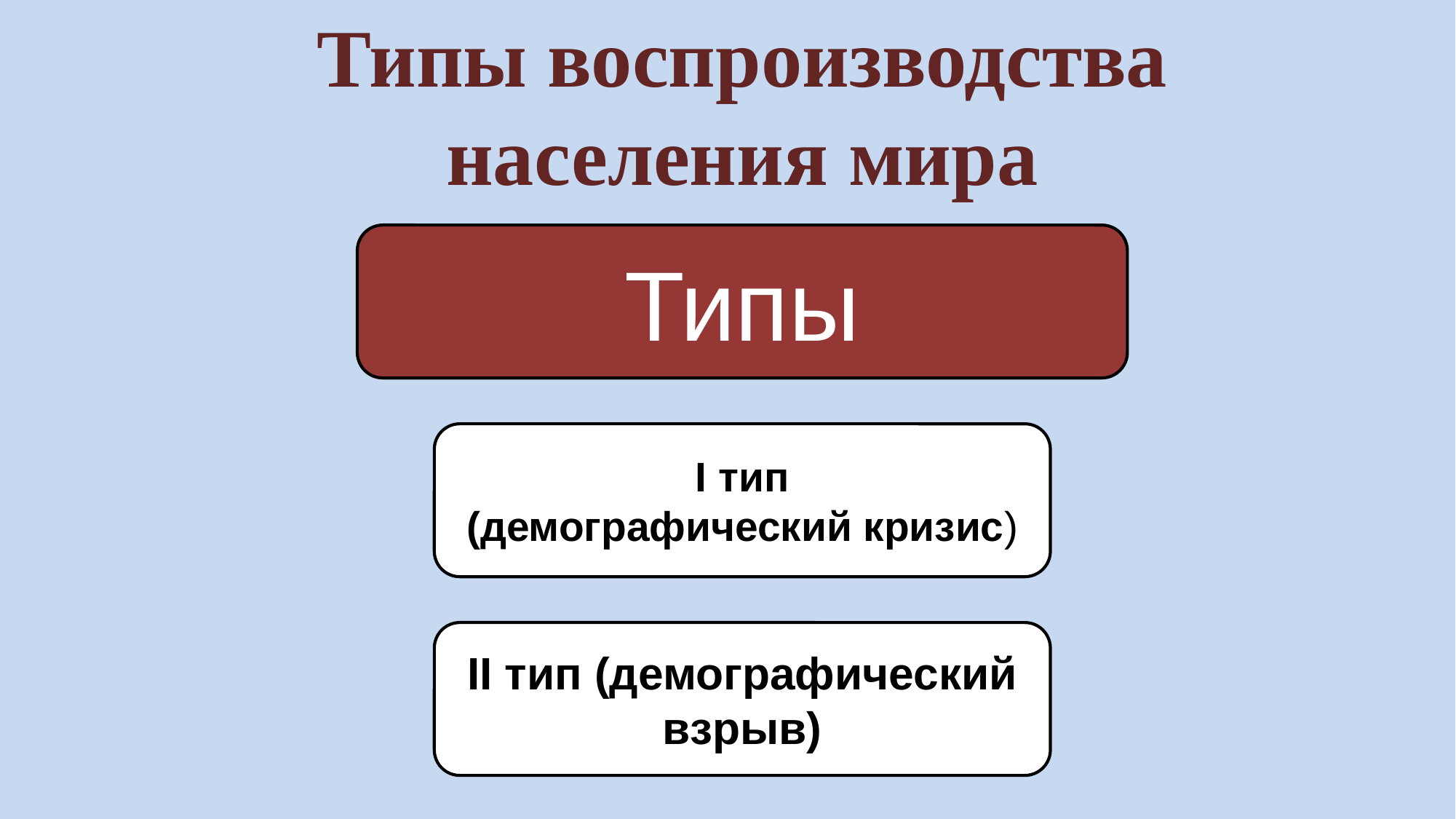

Типы воспроизводства населения мира
I тип
(демографический кризис)
II тип (демографический взрыв)
Типы